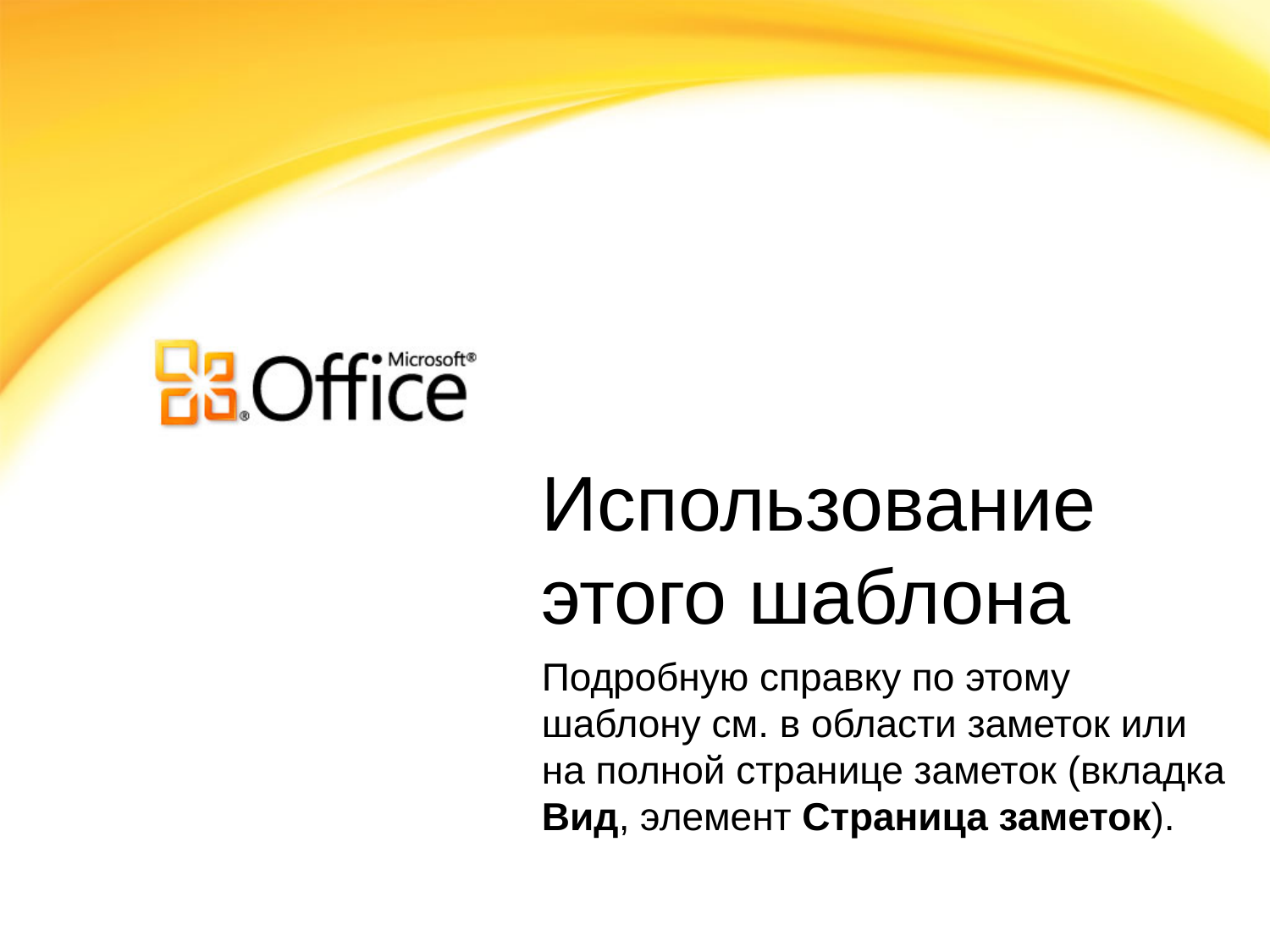

# Использование этого шаблона
Подробную справку по этому шаблону см. в области заметок или на полной странице заметок (вкладка Вид, элемент Страница заметок).